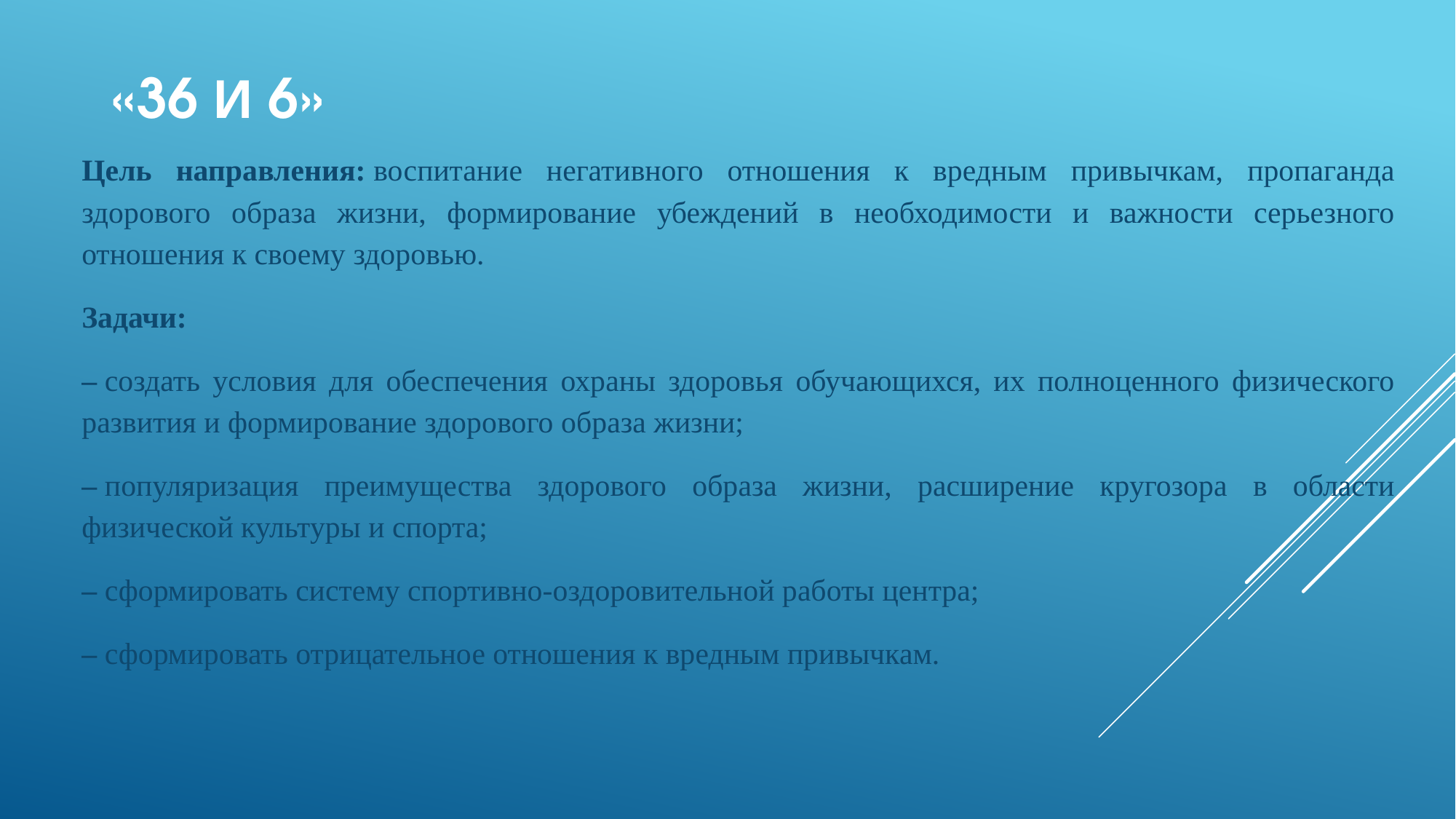

# «36 и 6»
Цель направления: воспитание негативного отношения к вредным привычкам, пропаганда здорового образа жизни, формирование убеждений в необходимости и важности серьезного отношения к своему здоровью.
Задачи:
– создать условия для обеспечения охраны здоровья обучающихся, их полноценного физического развития и формирование здорового образа жизни;
– популяризация преимущества здорового образа жизни, расширение кругозора в области физической культуры и спорта;
– сформировать систему спортивно-оздоровительной работы центра;
– сформировать отрицательное отношения к вредным привычкам.